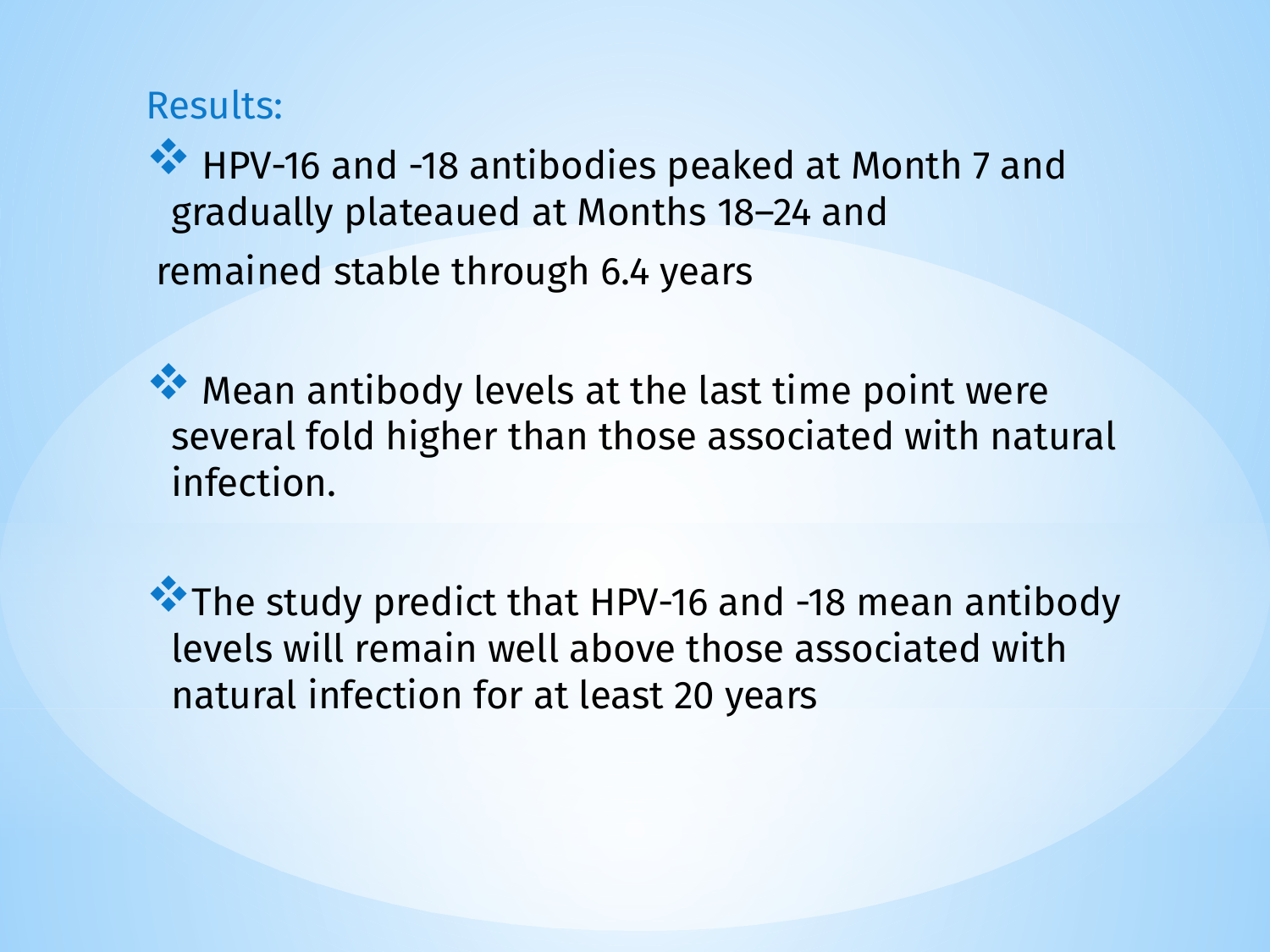

Results:
 HPV-16 and -18 antibodies peaked at Month 7 and gradually plateaued at Months 18–24 and
 remained stable through 6.4 years

 Mean antibody levels at the last time point were several fold higher than those associated with natural infection.

The study predict that HPV-16 and -18 mean antibody levels will remain well above those associated with natural infection for at least 20 years
#